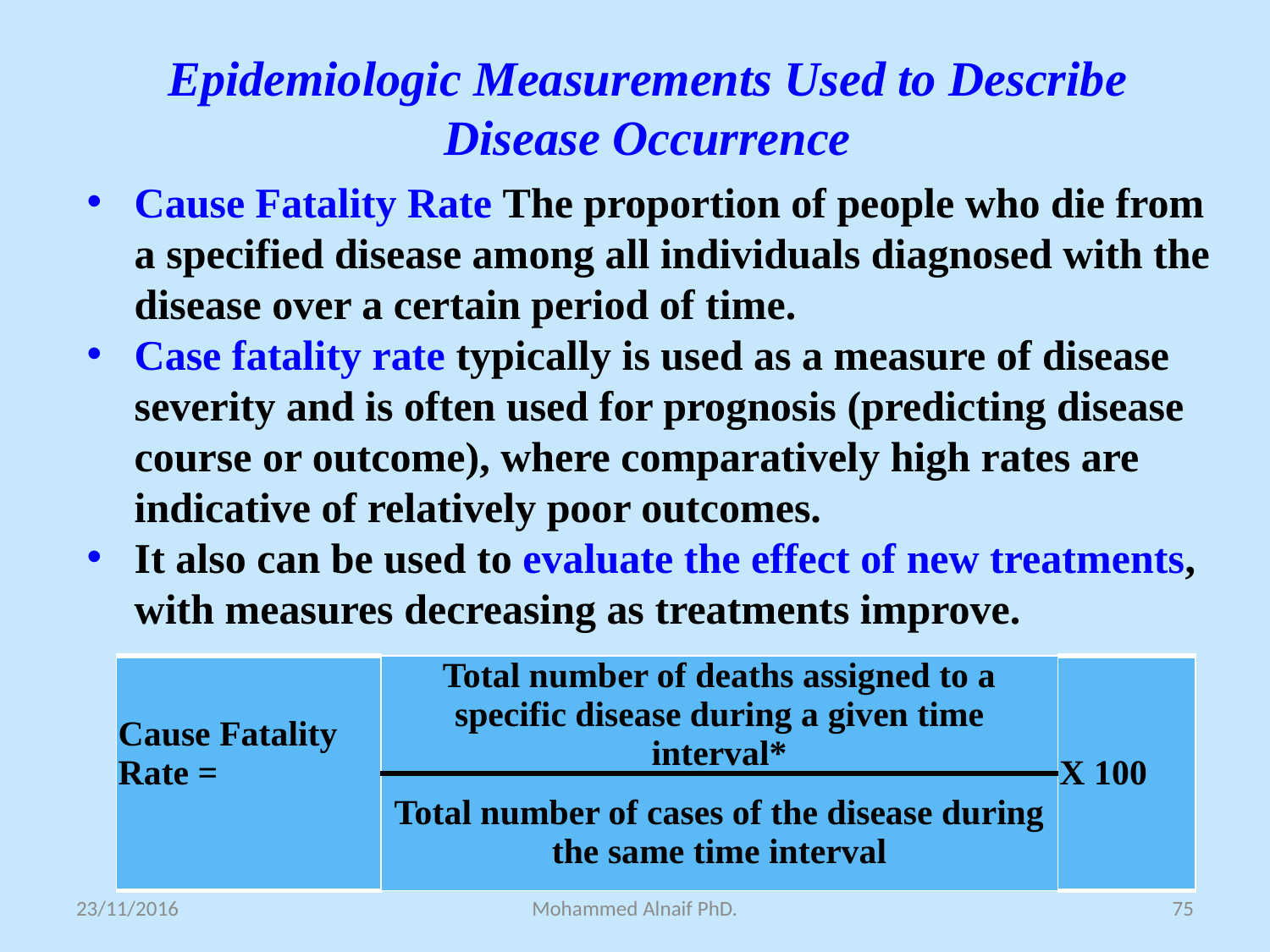

# Epidemiologic Measurements Used to Describe Disease Occurrence
Cause Fatality Rate The proportion of people who die from a specified disease among all individuals diagnosed with the disease over a certain period of time.
Case fatality rate typically is used as a measure of disease severity and is often used for prognosis (predicting disease course or outcome), where comparatively high rates are indicative of relatively poor outcomes.
It also can be used to evaluate the effect of new treatments, with measures decreasing as treatments improve.
| Cause Fatality Rate = | Total number of deaths assigned to a specific disease during a given time interval\* | X 100 |
| --- | --- | --- |
|  | Total number of cases of the disease during the same time interval |  |
23/11/2016
Mohammed Alnaif PhD.
75